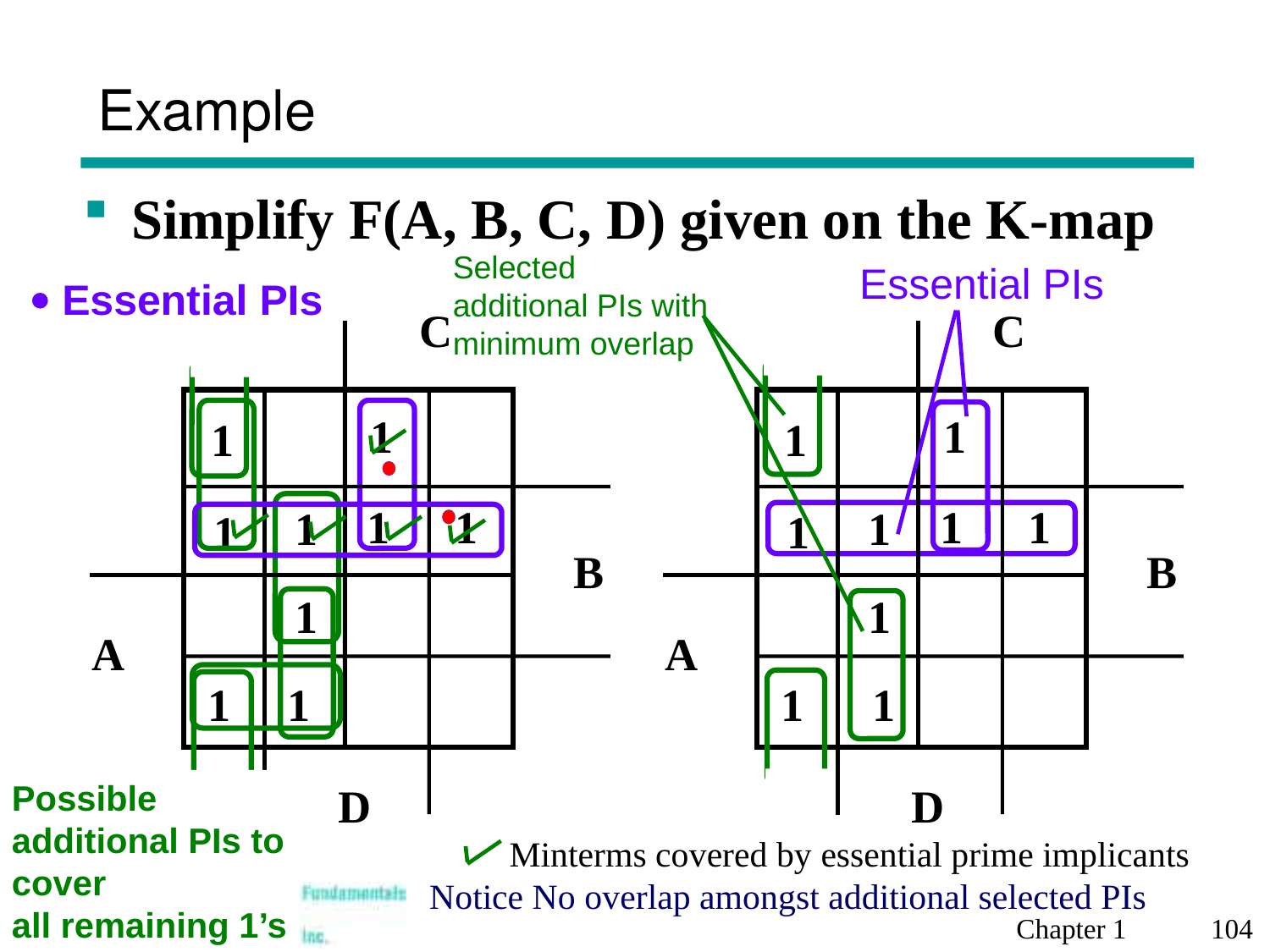

# Example
Simplify F(A, B, C, D) given on the K-map
Selected   additional PIs with minimum overlap
Essential PIs
• Essential PIs

C

B
A
D

1
1
1
1
1
1
1
1
1

C

B
A
D

1
1
1
1
1
1
1
1
 1

         Minterms covered by essential prime implicants
Notice No overlap amongst additional selected PIs

Possible   additional PIs to cover                  all remaining 1’s
Chapter 1            104